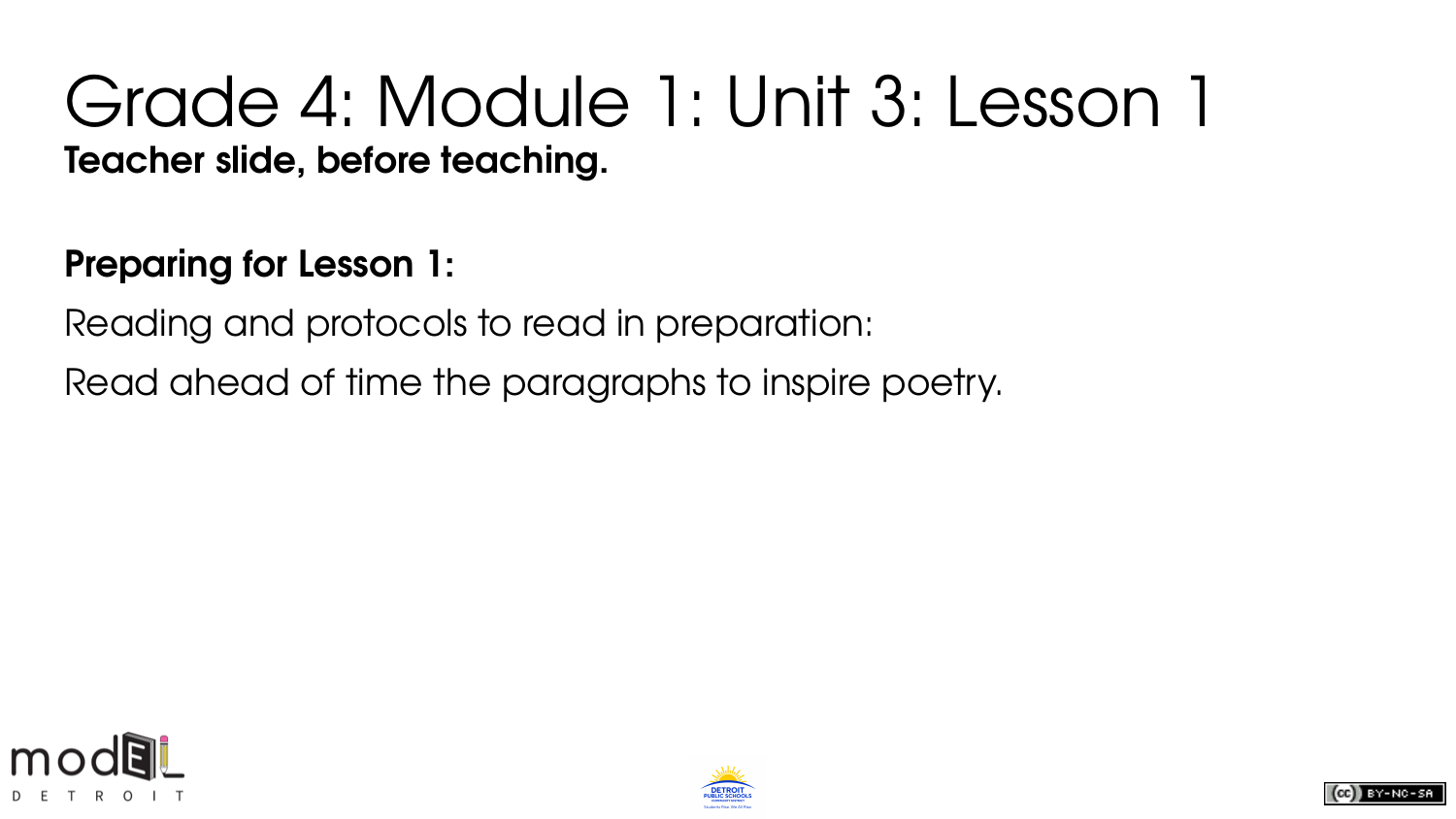

# Grade 4: Module 1: Unit 3: Lesson 1
Teacher slide, before teaching.
Preparing for Lesson 1:
Reading and protocols to read in preparation:
Read ahead of time the paragraphs to inspire poetry.